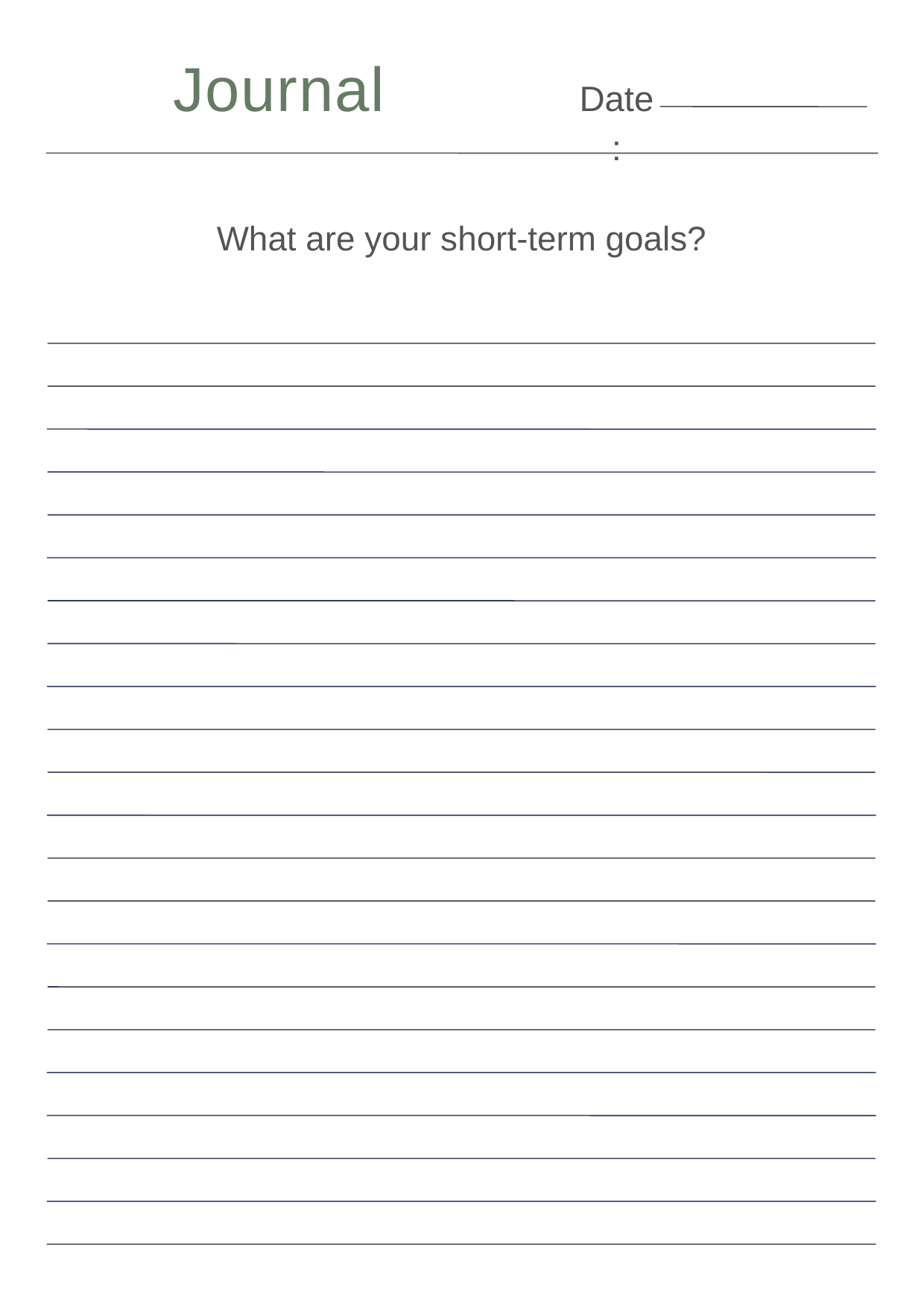

Journal
Date:

What are your short-term goals?